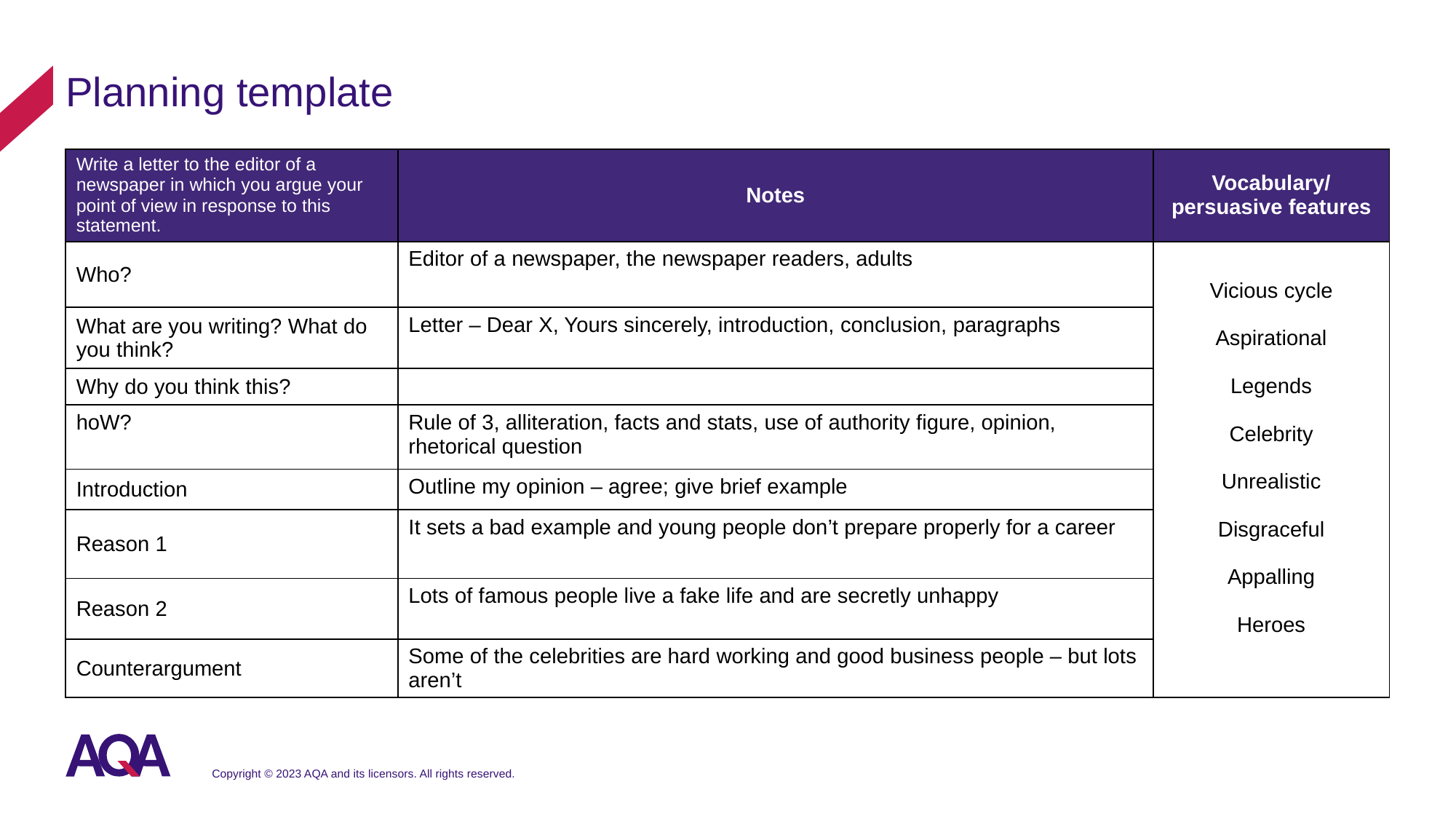

# Planning template
| Write a letter to the editor of a newspaper in which you argue your point of view in response to this statement. | Notes | Vocabulary/ persuasive features |
| --- | --- | --- |
| Who? | Editor of a newspaper, the newspaper readers, adults | Vicious cycle Aspirational Legends Celebrity Unrealistic Disgraceful Appalling Heroes |
| What are you writing? What do you think? | Letter – Dear X, Yours sincerely, introduction, conclusion, paragraphs |  |
| Why do you think this? |  |  |
| hoW? | Rule of 3, alliteration, facts and stats, use of authority figure, opinion, rhetorical question |  |
| Introduction | Outline my opinion – agree; give brief example |  |
| Reason 1 | It sets a bad example and young people don’t prepare properly for a career |  |
| Reason 2 | Lots of famous people live a fake life and are secretly unhappy |  |
| Counterargument | Some of the celebrities are hard working and good business people – but lots aren’t |  |
Copyright © 2023 AQA and its licensors. All rights reserved.